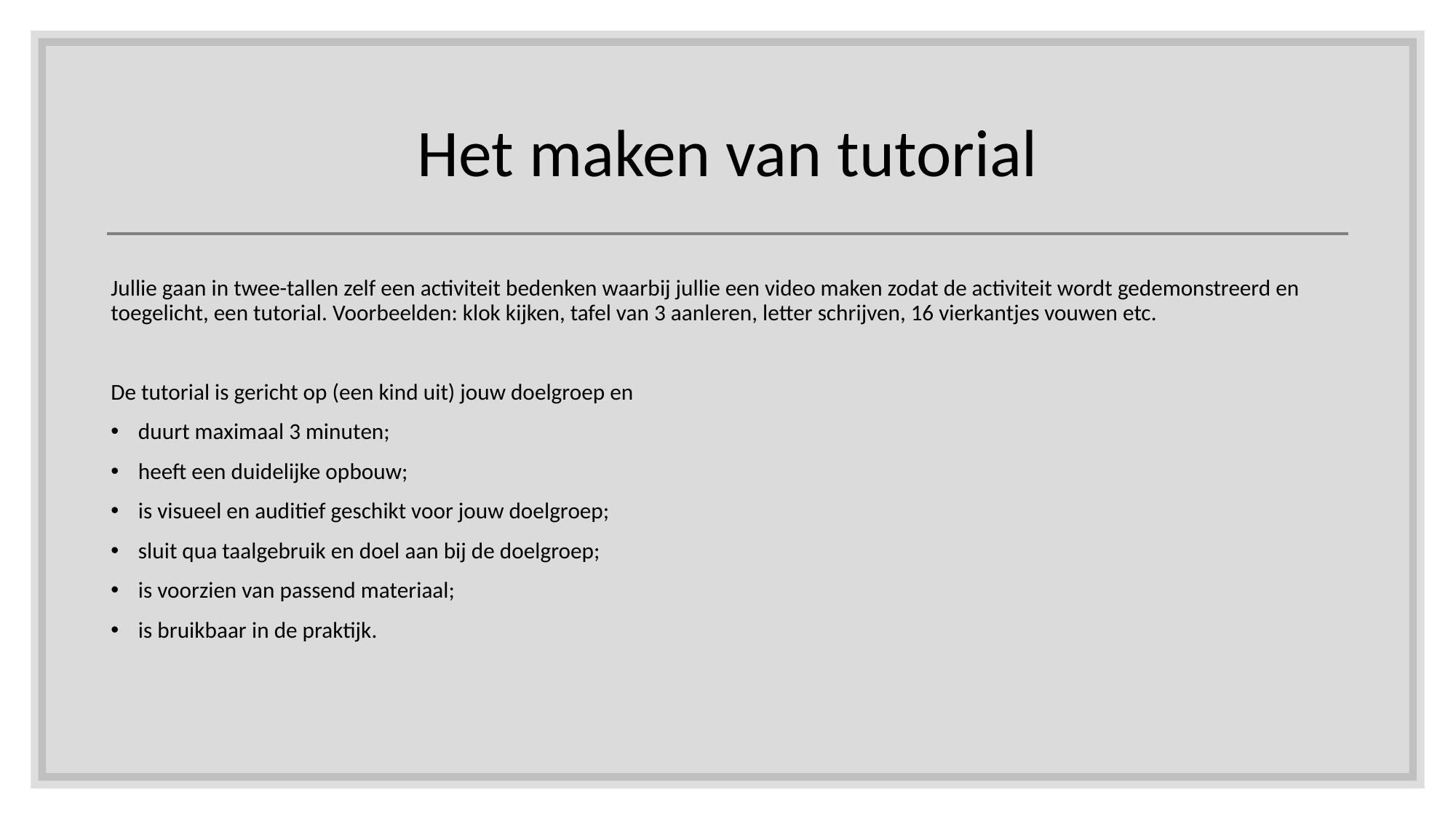

# Het maken van tutorial
Jullie gaan in twee-tallen zelf een activiteit bedenken waarbij jullie een video maken zodat de activiteit wordt gedemonstreerd en toegelicht, een tutorial. Voorbeelden: klok kijken, tafel van 3 aanleren, letter schrijven, 16 vierkantjes vouwen etc.

De tutorial is gericht op (een kind uit) jouw doelgroep en
duurt maximaal 3 minuten;
heeft een duidelijke opbouw;
is visueel en auditief geschikt voor jouw doelgroep;
sluit qua taalgebruik en doel aan bij de doelgroep;
is voorzien van passend materiaal;
is bruikbaar in de praktijk.